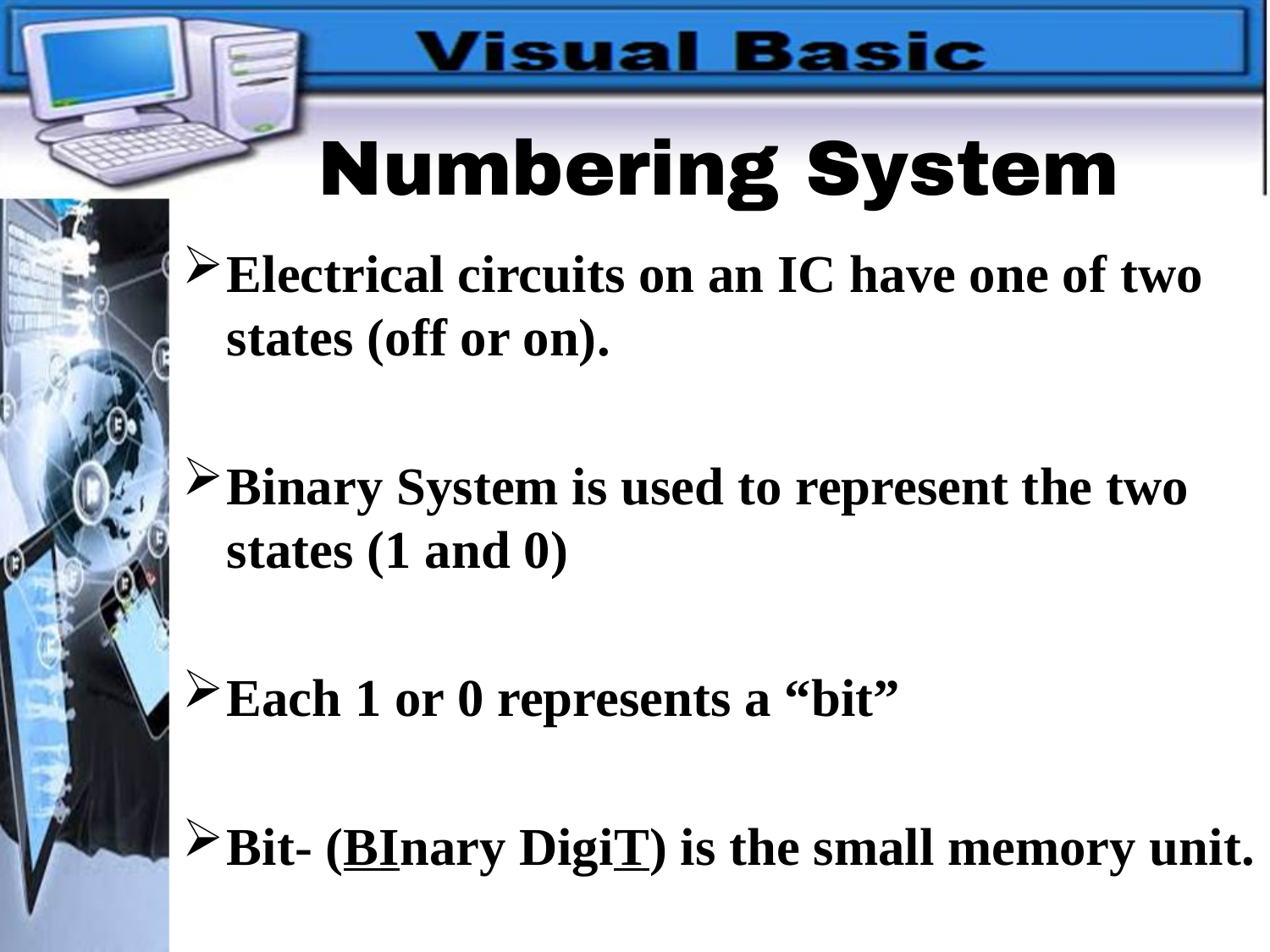

# Numbering System
Electrical circuits on an IC have one of two states (off or on).

Binary System is used to represent the two states (1 and 0)

Each 1 or 0 represents a “bit”

Bit- (BInary DigiT) is the small memory unit.